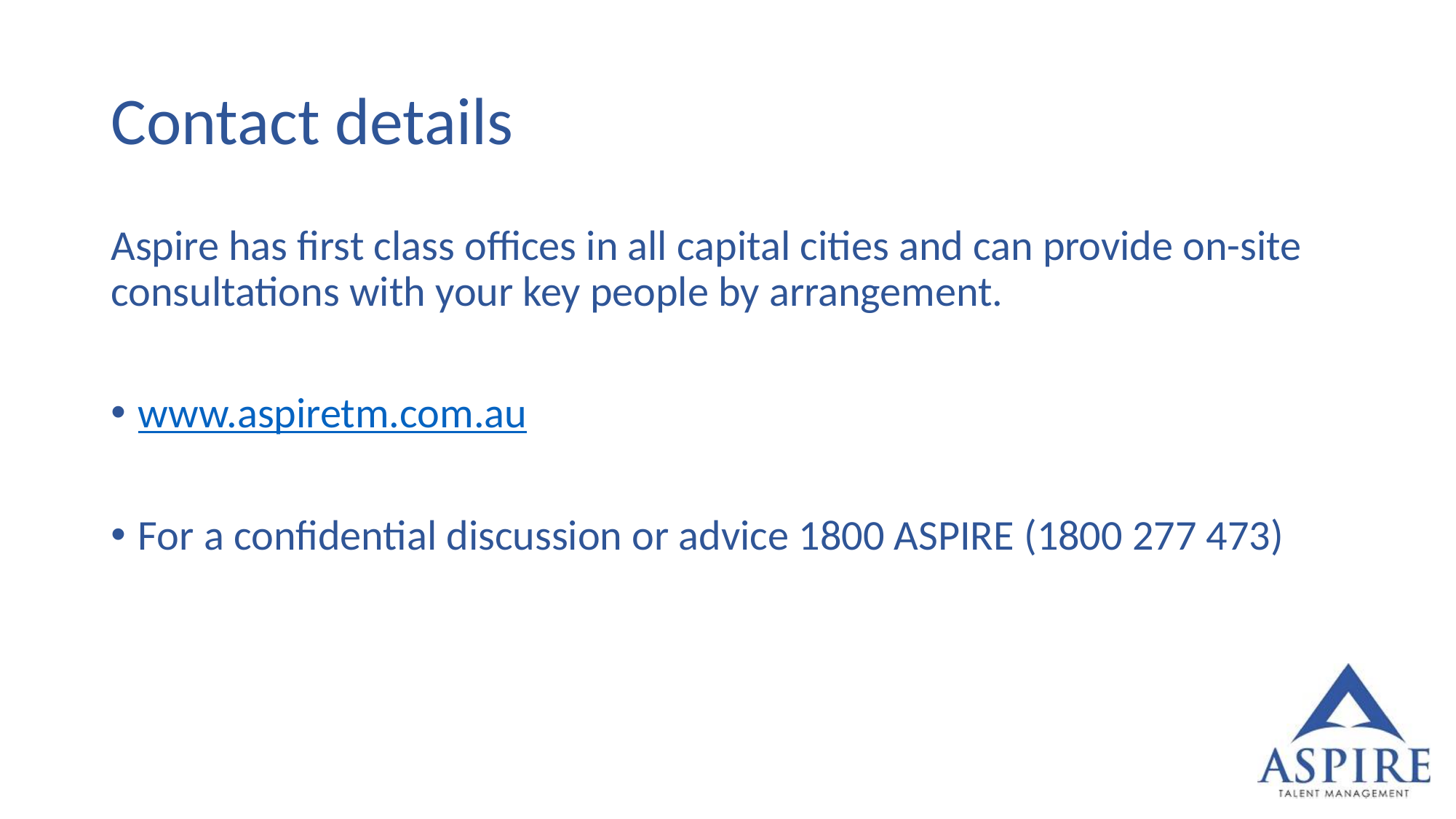

# Contact details
Aspire has first class offices in all capital cities and can provide on-site consultations with your key people by arrangement.

www.aspiretm.com.au

For a confidential discussion or advice 1800 ASPIRE (1800 277 473)